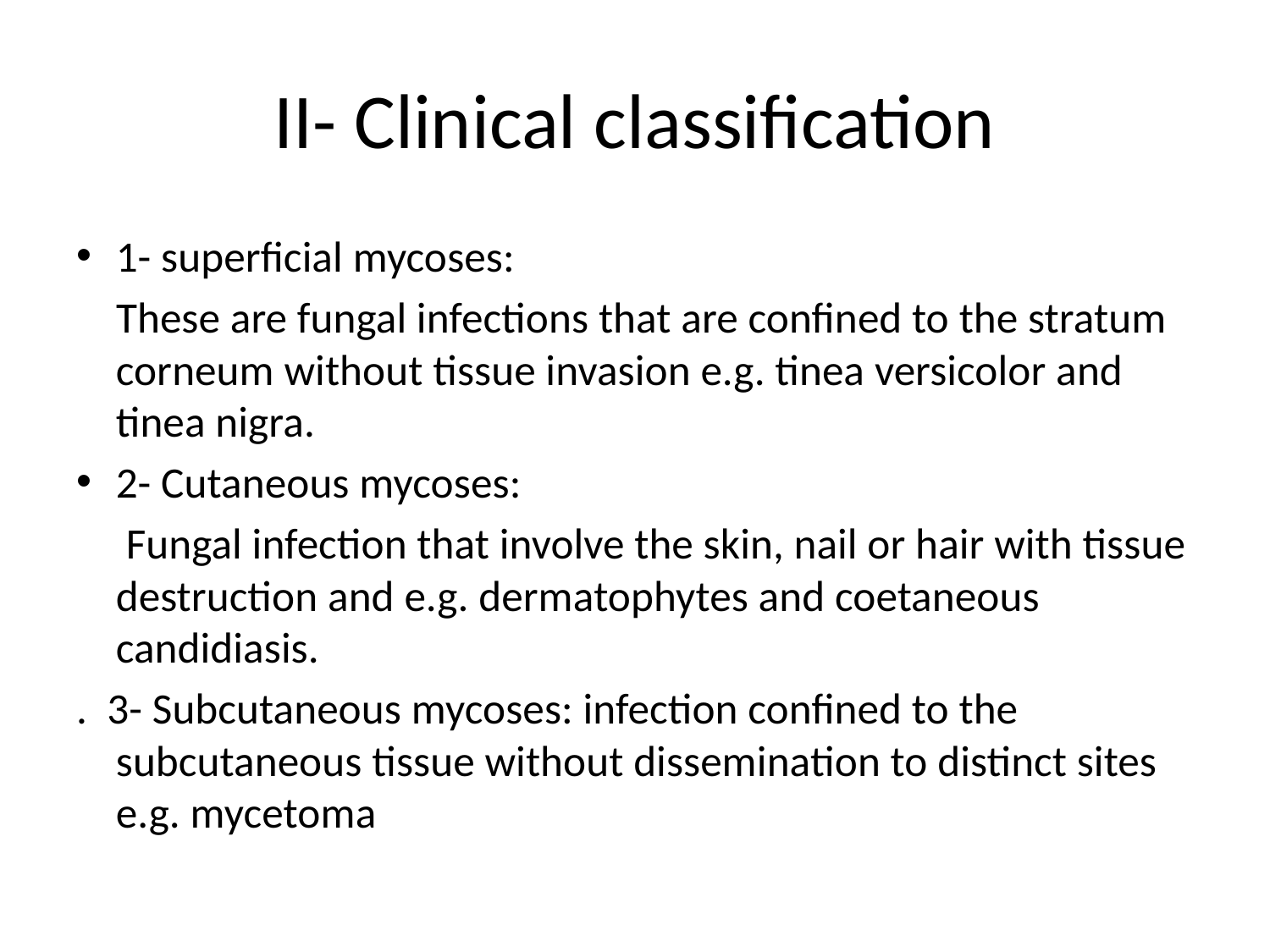

# II- Clinical classification
1- superficial mycoses:
    These are fungal infections that are confined to the stratum corneum without tissue invasion e.g. tinea versicolor and tinea nigra.
2- Cutaneous mycoses:
     Fungal infection that involve the skin, nail or hair with tissue destruction and e.g. dermatophytes and coetaneous candidiasis.
.  3- Subcutaneous mycoses: infection confined to the subcutaneous tissue without dissemination to distinct sites e.g. mycetoma